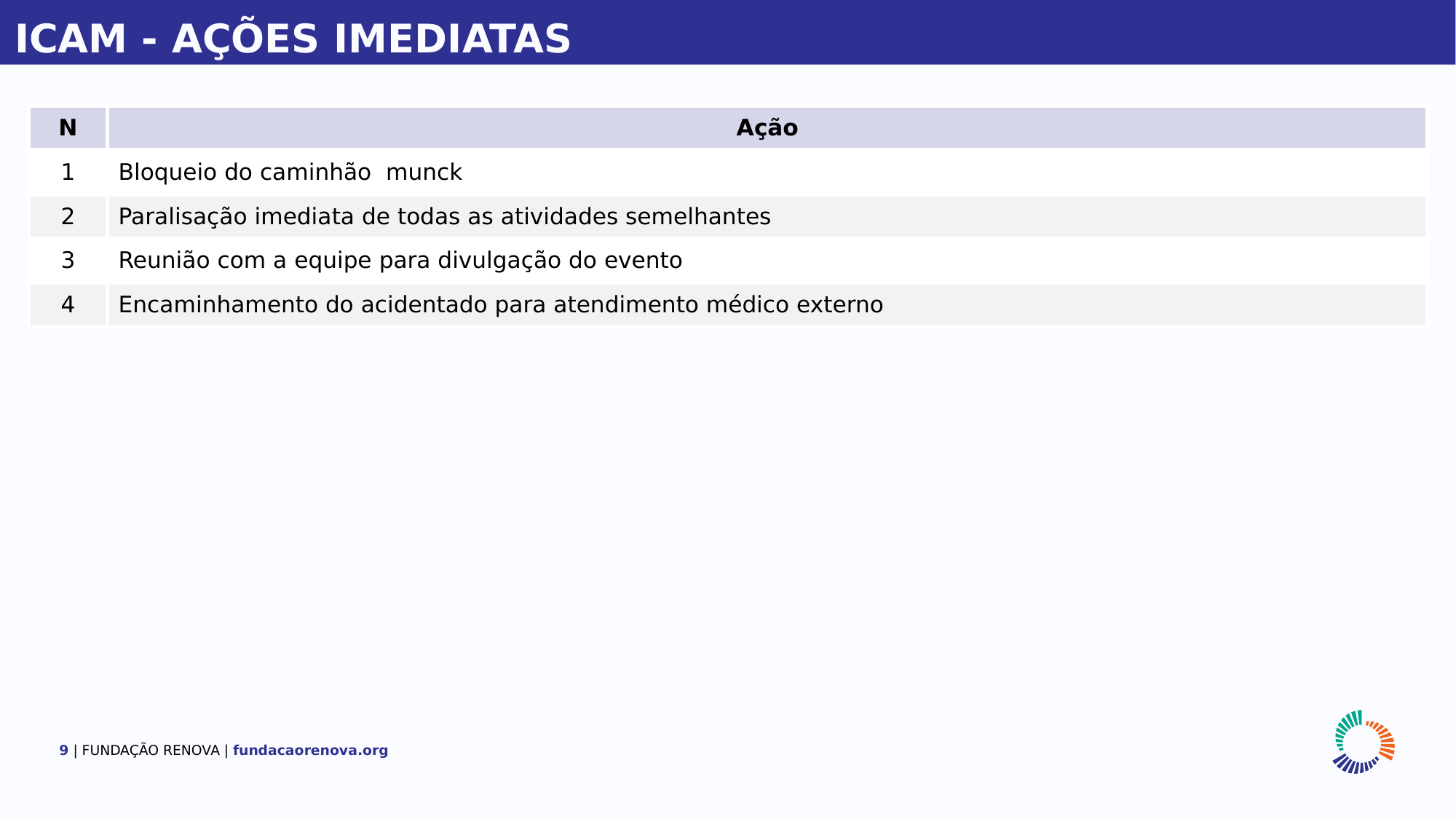

ICAM - AÇÕES IMEDIATAS
| N | Ação |
| --- | --- |
| 1 | Bloqueio do caminhão munck |
| 2 | Paralisação imediata de todas as atividades semelhantes |
| 3 | Reunião com a equipe para divulgação do evento |
| 4 | Encaminhamento do acidentado para atendimento médico externo |